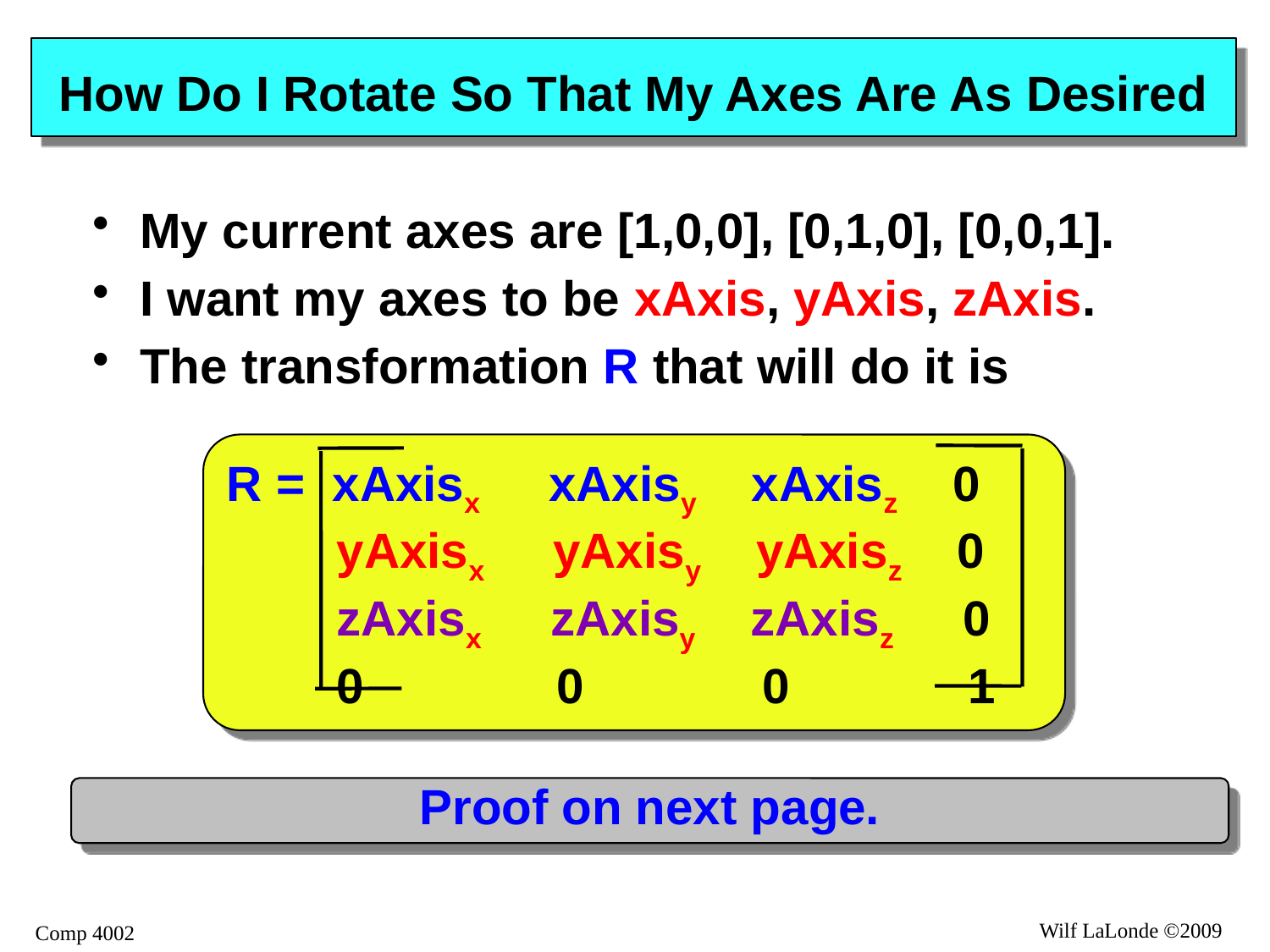

# How Do I Rotate So That My Axes Are As Desired
My current axes are [1,0,0], [0,1,0], [0,0,1].
I want my axes to be xAxis, yAxis, zAxis.
The transformation R that will do it is
R =  xAxisx     xAxisy    xAxisz    0
        yAxisx     yAxisy    yAxisz    0
        zAxisx     zAxisy    zAxisz     0
        0              0             0             1

Proof on next page.